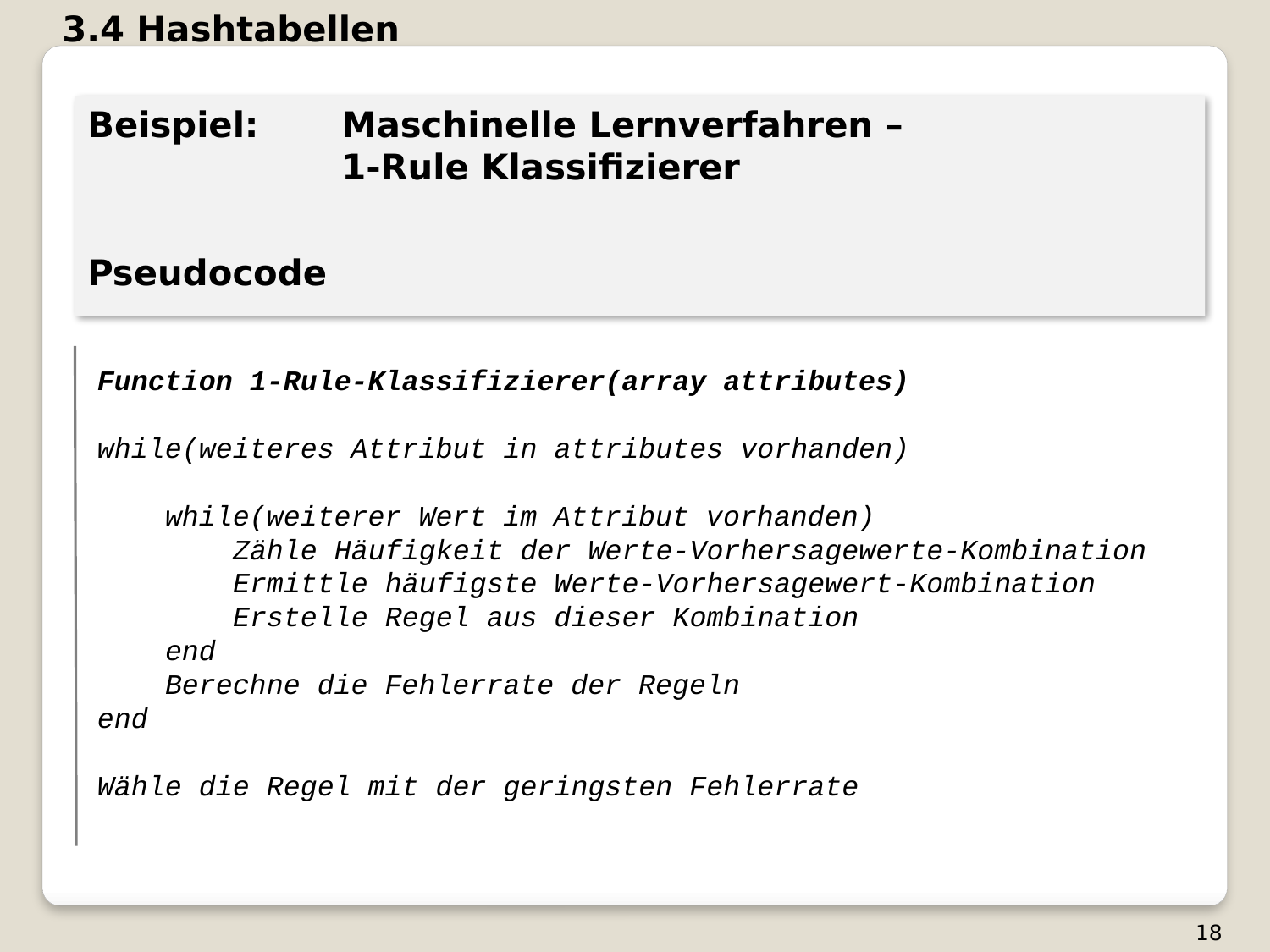

3.4 Hashtabellen
Beispiel:	Maschinelle Lernverfahren –
		1-Rule Klassifizierer

Pseudocode
Function 1-Rule-Klassifizierer(array attributes)

while(weiteres Attribut in attributes vorhanden)

    while(weiterer Wert im Attribut vorhanden)
        Zähle Häufigkeit der Werte-Vorhersagewerte-Kombination
        Ermittle häufigste Werte-Vorhersagewert-Kombination
        Erstelle Regel aus dieser Kombination
    end
    Berechne die Fehlerrate der Regeln
end

Wähle die Regel mit der geringsten Fehlerrate